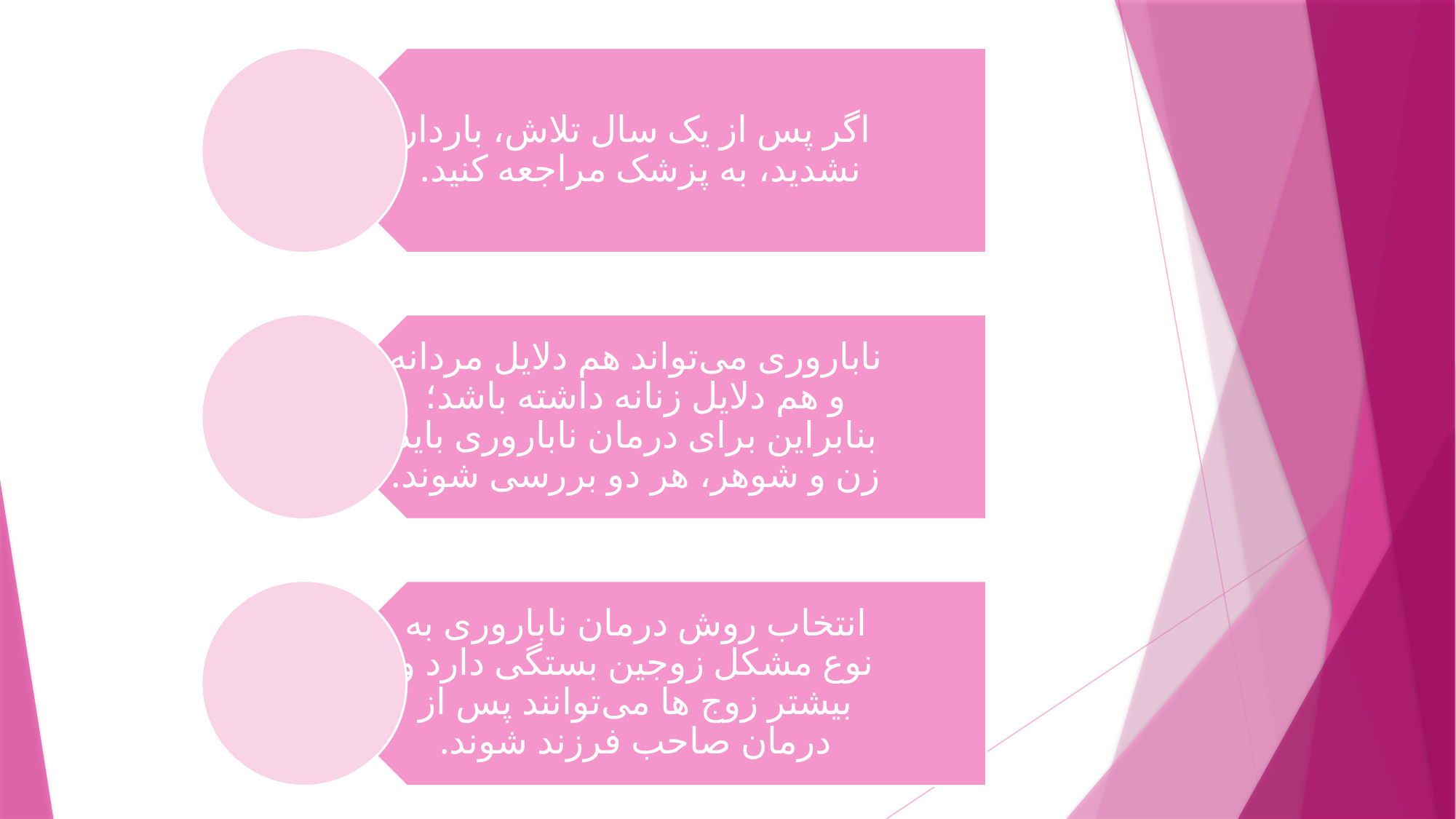

اگر پس از یک سال تلاش، باردار نشدید، به پزشک مراجعه کنید.
ناباروری می‌تواند هم دلایل مردانه و هم دلایل زنانه داشته باشد؛ بنابراین برای درمان ناباروری باید زن و شوهر، هر دو بررسی شوند.
انتخاب روش درمان ناباروری به نوع مشکل زوجین بستگی دارد و بیشتر زوج ها می‌توانند پس از درمان صاحب فرزند شوند.